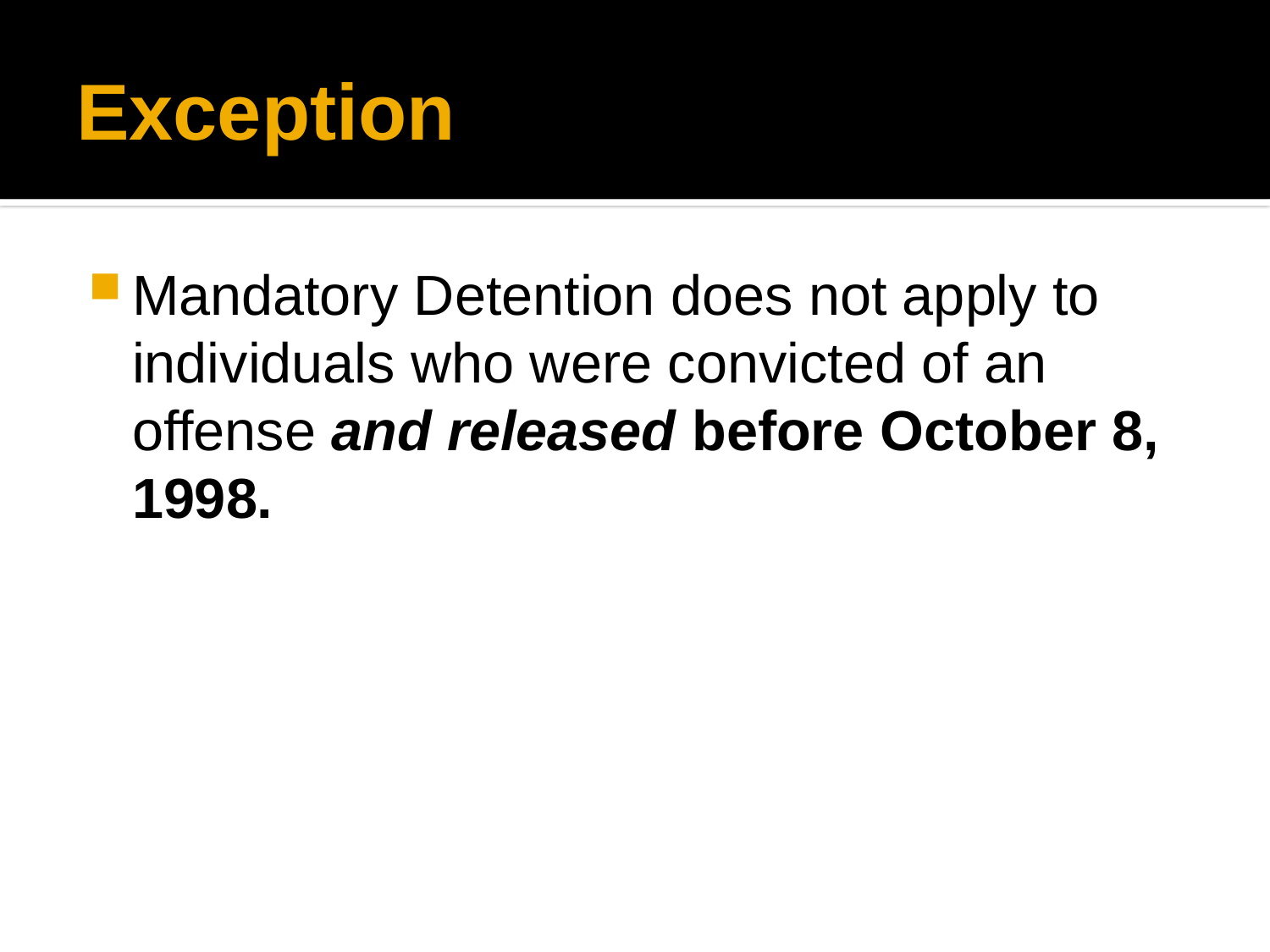

# Exception
Mandatory Detention does not apply to individuals who were convicted of an offense and released before October 8, 1998.